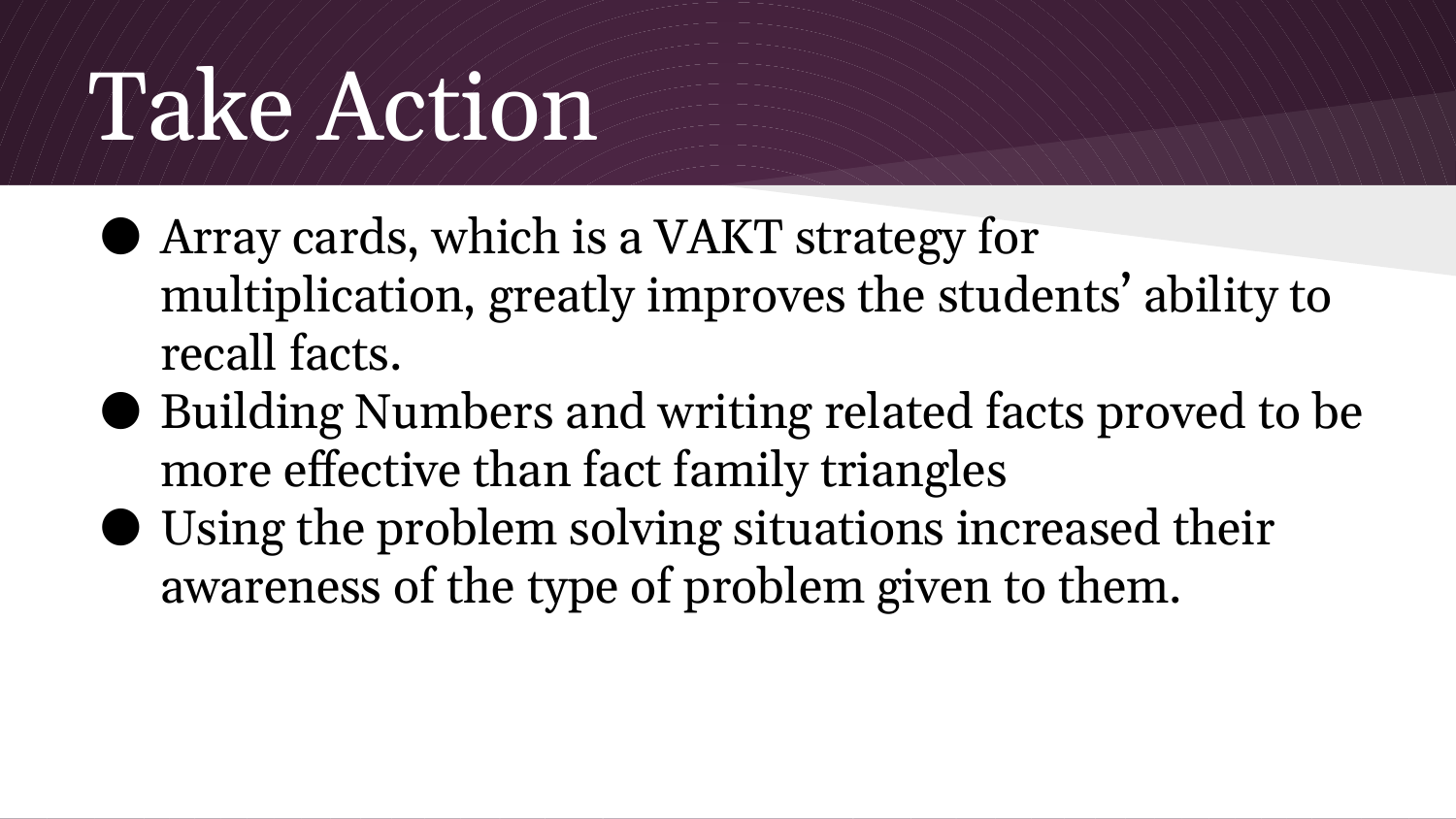

# Take Action
Array cards, which is a VAKT strategy for multiplication, greatly improves the students’ ability to recall facts.
Building Numbers and writing related facts proved to be more effective than fact family triangles
Using the problem solving situations increased their awareness of the type of problem given to them.